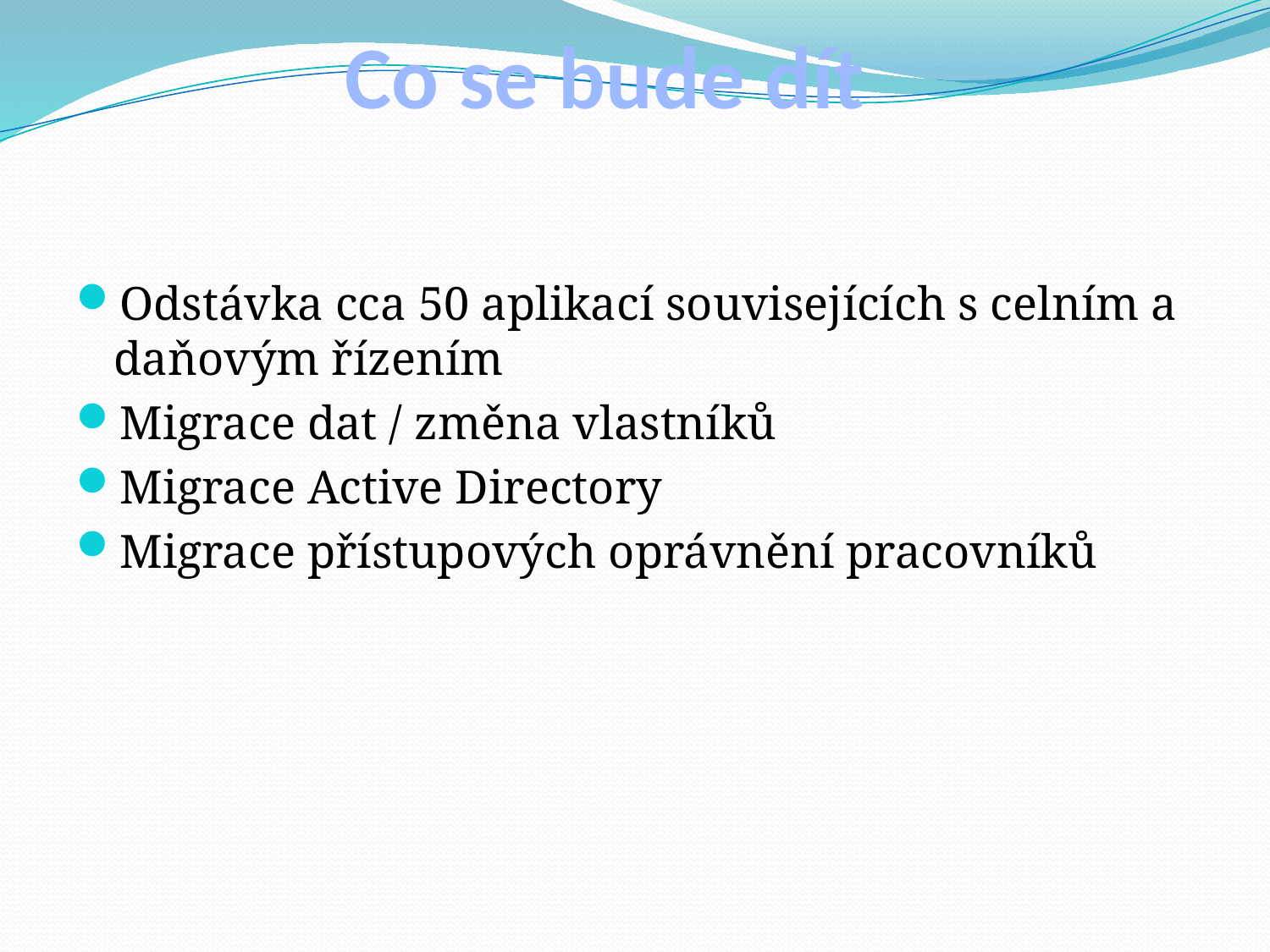

# Co se bude dít
Odstávka cca 50 aplikací souvisejících s celním a daňovým řízením
Migrace dat / změna vlastníků
Migrace Active Directory
Migrace přístupových oprávnění pracovníků